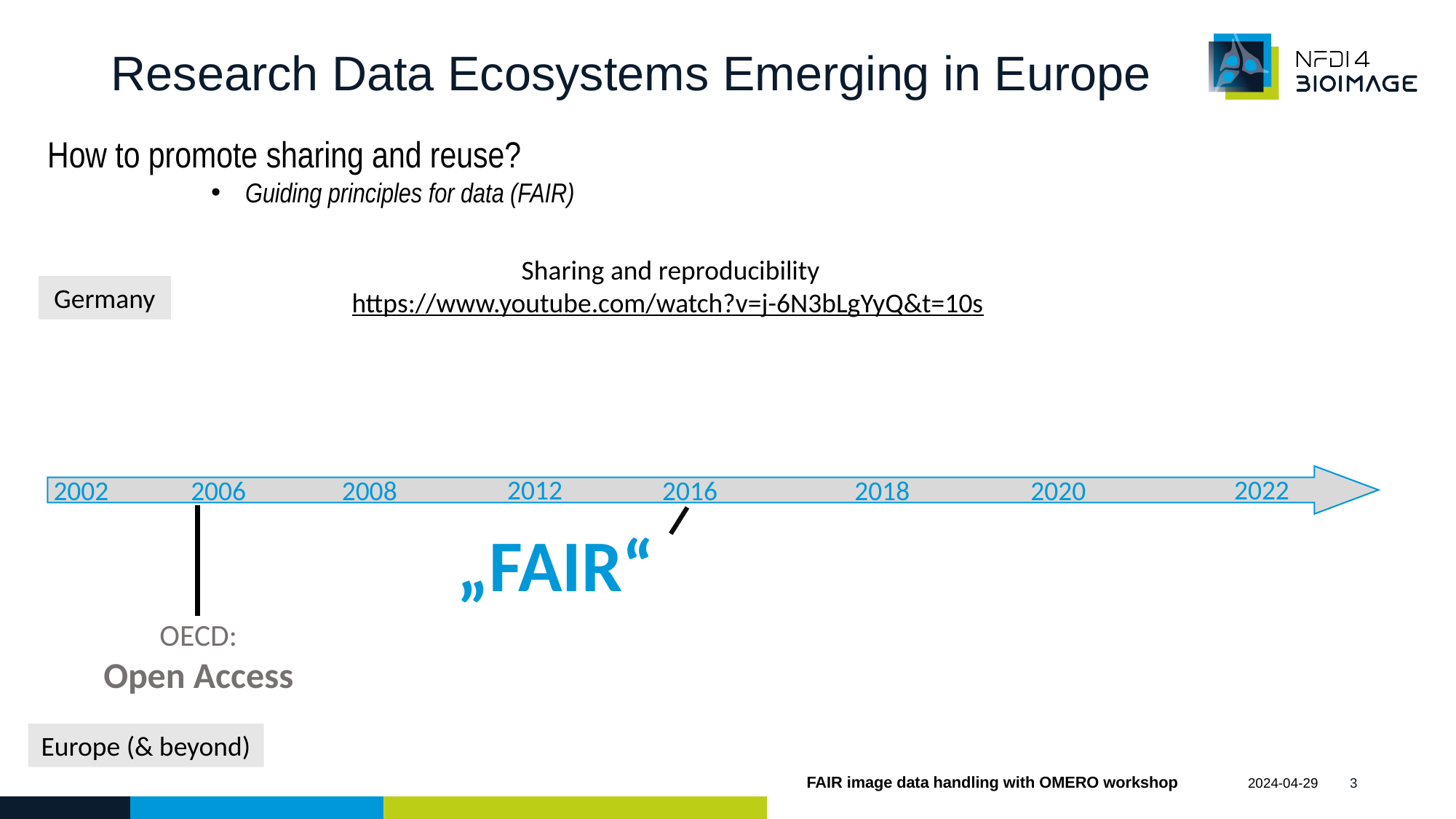

# Research Data Ecosystems Emerging in Europe
How to promote sharing and reuse?
Guiding principles for data (FAIR)
Sharing and reproducibility
https://www.youtube.com/watch?v=j-6N3bLgYyQ&t=10s
Germany

2012
2022
2002
2006
2008
2016
2018
2020
„FAIR“
OECD:
Open Access
Europe (& beyond)
2024-04-29
3